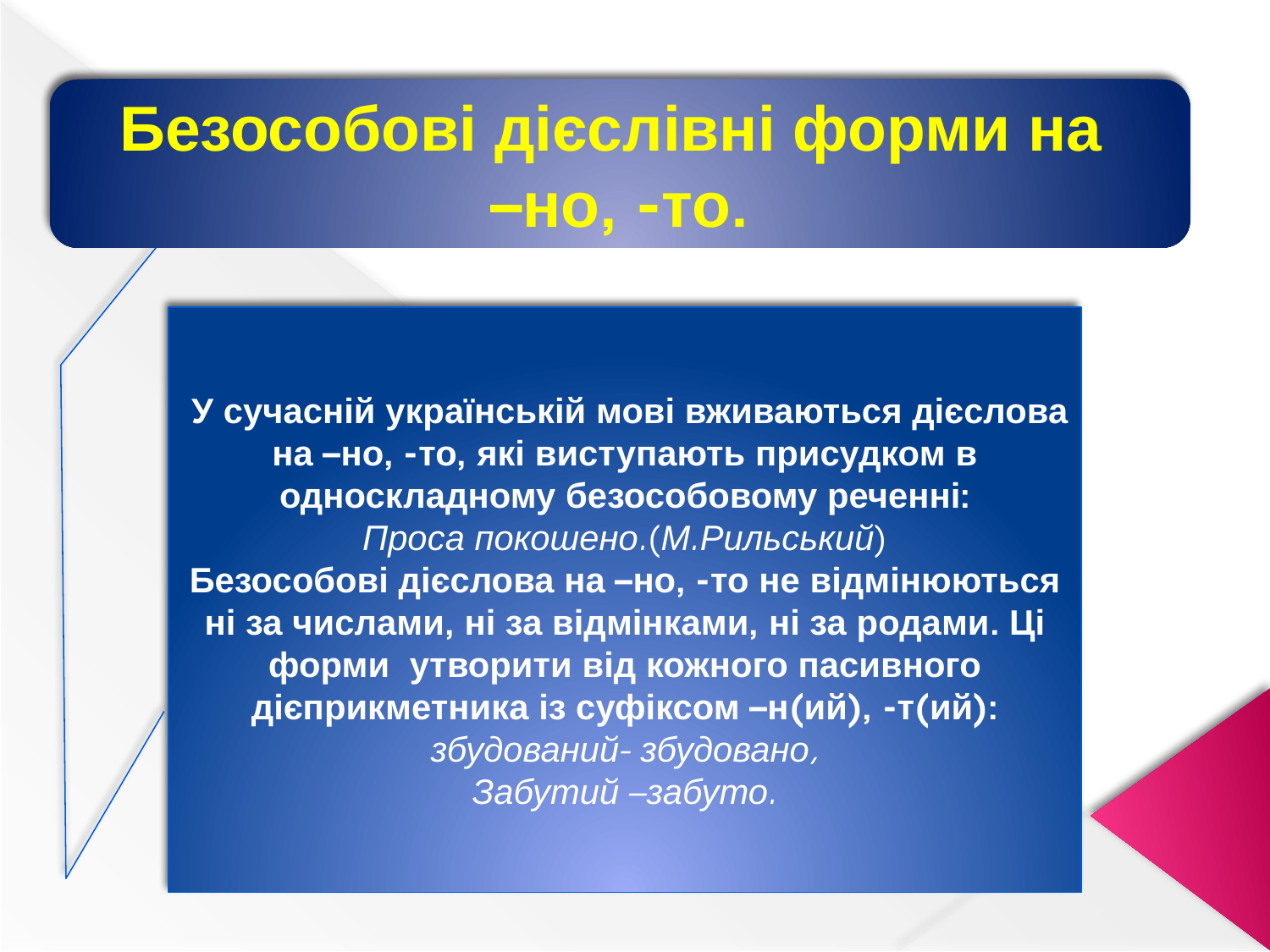

Безособові дієслівні форми на
–но, -то.
 У сучасній українській мові вживаються дієслова на –но, -то, які виступають присудком в односкладному безособовому реченні:
Проса покошено.(М.Рильський)
Безособові дієслова на –но, -то не відмінюються ні за числами, ні за відмінками, ні за родами. Ці форми  утворити від кожного пасивного дієприкметника із суфіксом –н(ий), -т(ий):
збудований- збудовано,
Забутий –забуто.